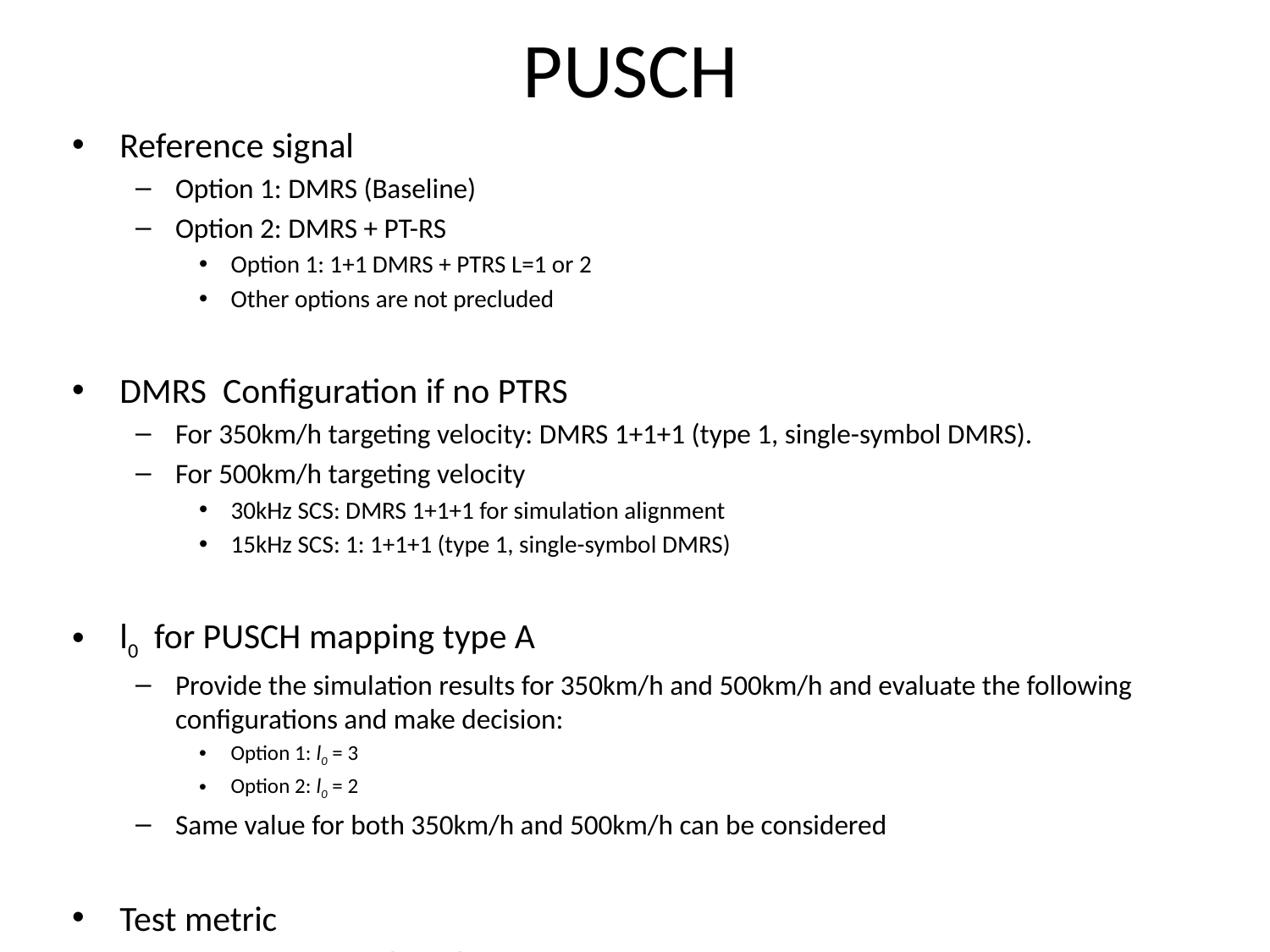

# PUSCH
Reference signal
Option 1: DMRS (Baseline)
Option 2: DMRS + PT-RS
Option 1: 1+1 DMRS + PTRS L=1 or 2
Other options are not precluded

DMRS  Configuration if no PTRS
For 350km/h targeting velocity: DMRS 1+1+1 (type 1, single-symbol DMRS).
For 500km/h targeting velocity
30kHz SCS: DMRS 1+1+1 for simulation alignment
15kHz SCS: 1: 1+1+1 (type 1, single-symbol DMRS)

l0  for PUSCH mapping type A
Provide the simulation results for 350km/h and 500km/h and evaluate the following configurations and make decision:
Option 1: l0 = 3
Option 2: l0 = 2
Same value for both 350km/h and 500km/h can be considered

Test metric
70% of maximum throughput